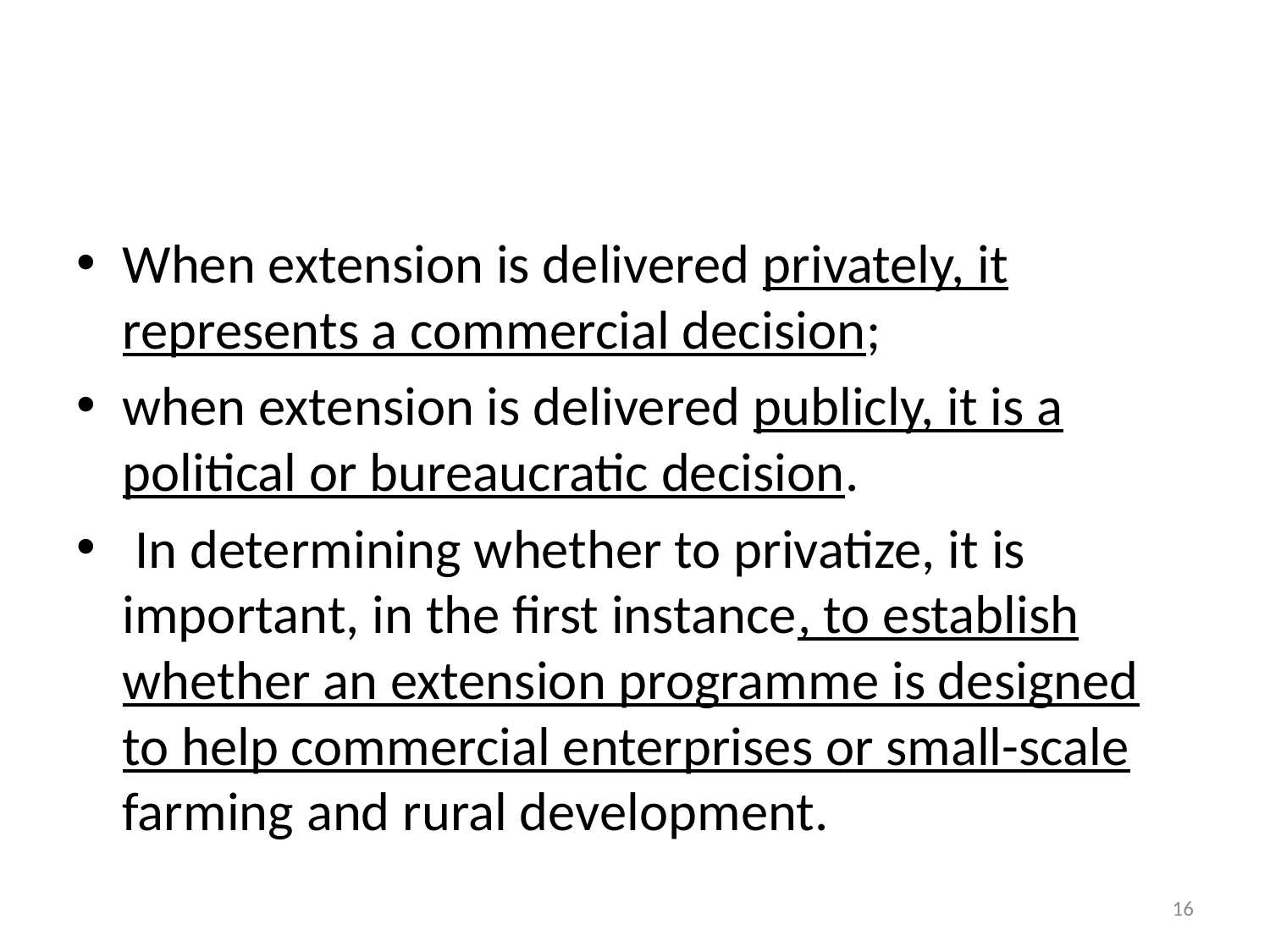

#
When extension is delivered privately, it represents a commercial decision;
when extension is delivered publicly, it is a political or bureaucratic decision.
 In determining whether to privatize, it is important, in the first instance, to establish whether an extension programme is designed to help commercial enterprises or small-scale farming and rural development.

16